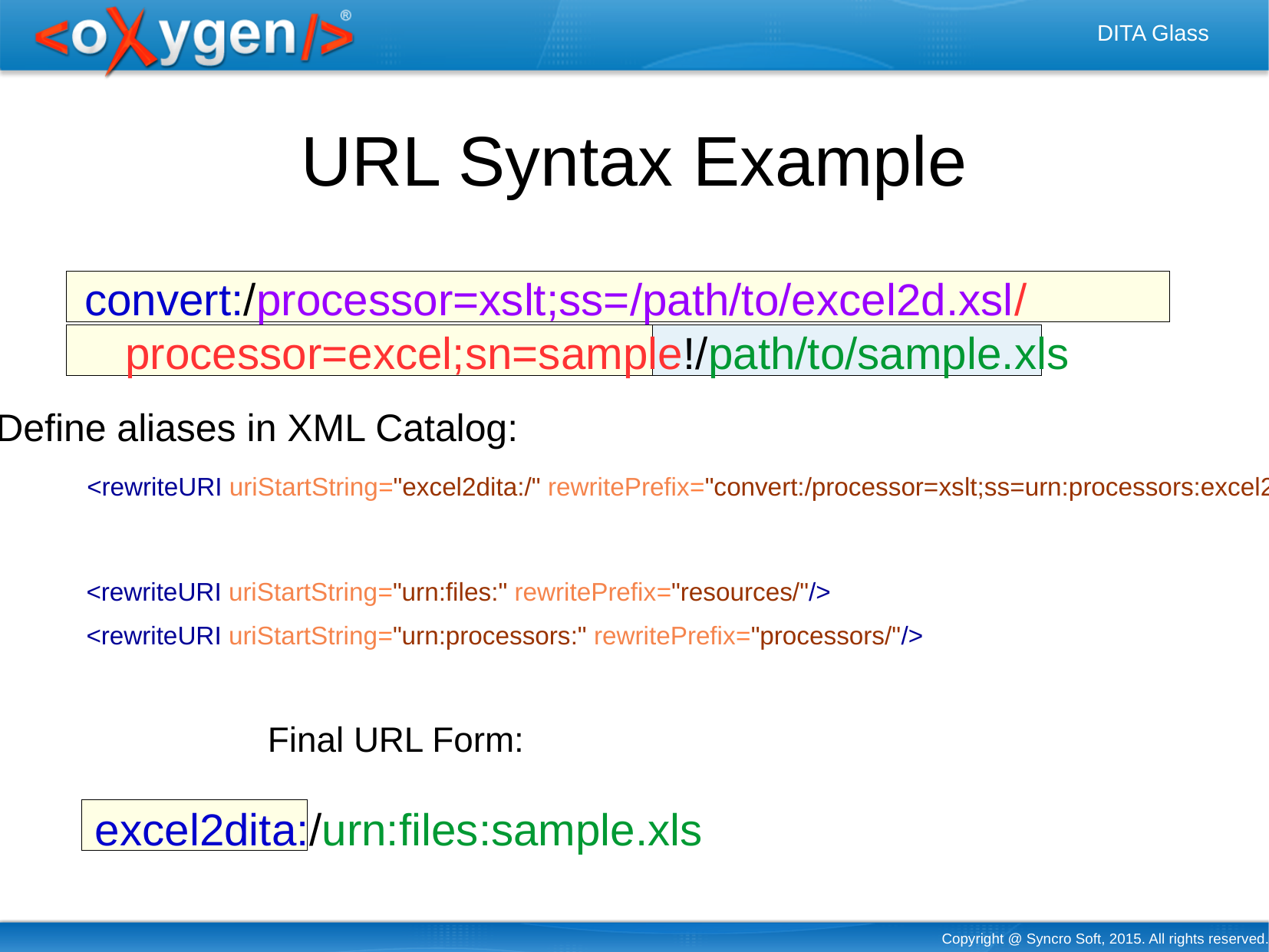

URL Syntax Example

convert:/processor=xslt;ss=/path/to/excel2d.xsl/ processor=excel;sn=sample!/path/to/sample.xls

Define aliases in XML Catalog:
<rewriteURI uriStartString="excel2dita:/" rewritePrefix="convert:/processor=xslt;ss=urn:processors:excel2d.xsl/processor=excel;sn=sample!/">
<rewriteURI uriStartString="urn:files:" rewritePrefix="resources/"/>
<rewriteURI uriStartString="urn:processors:" rewritePrefix="processors/"/>
Final URL Form:

excel2dita:/urn:files:sample.xls